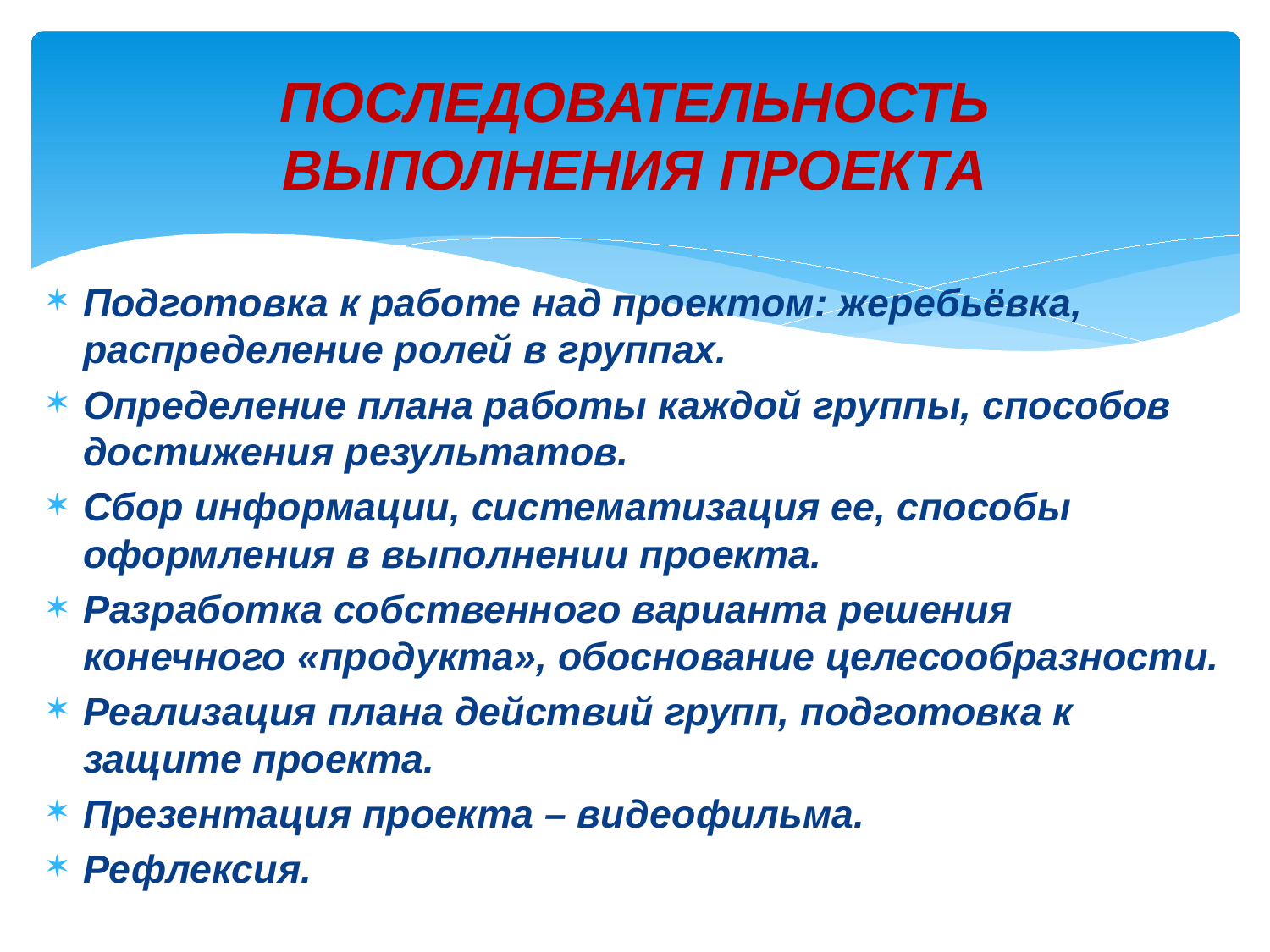

# ПОСЛЕДОВАТЕЛЬНОСТЬ ВЫПОЛНЕНИЯ ПРОЕКТА

Подготовка к работе над проектом: жеребьёвка, распределение ролей в группах.
Определение плана работы каждой группы, способов достижения результатов.
Сбор информации, систематизация ее, способы оформления в выполнении проекта.
Разработка собственного варианта решения конечного «продукта», обоснование целесообразности.
Реализация плана действий групп, подготовка к защите проекта.
Презентация проекта – видеофильма.
Рефлексия.